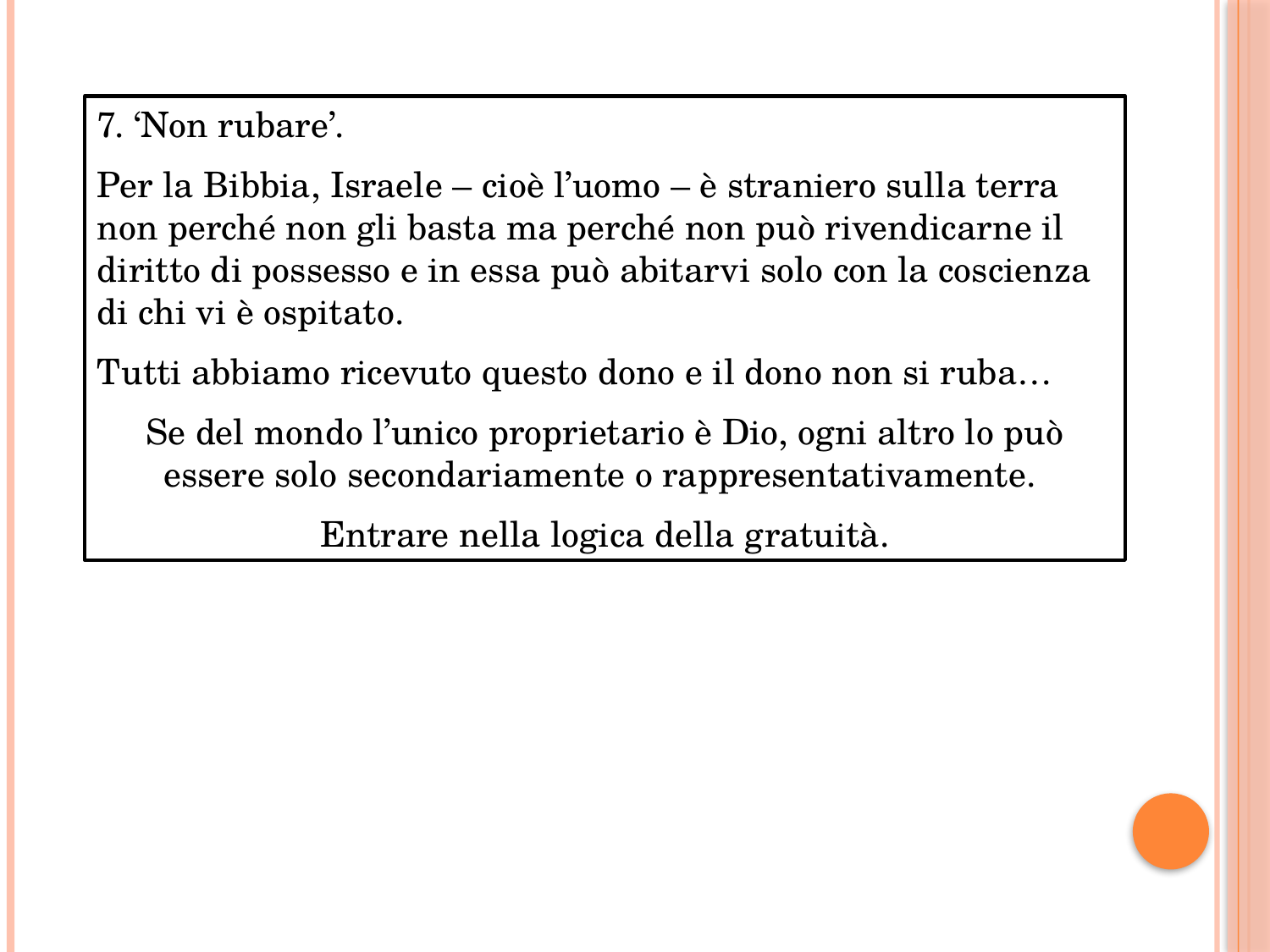

7. ‘Non rubare’.
Per la Bibbia, Israele – cioè l’uomo – è straniero sulla terra non perché non gli basta ma perché non può rivendicarne il diritto di possesso e in essa può abitarvi solo con la coscienza di chi vi è ospitato.
Tutti abbiamo ricevuto questo dono e il dono non si ruba…
Se del mondo l’unico proprietario è Dio, ogni altro lo può essere solo secondariamente o rappresentativamente.
Entrare nella logica della gratuità.